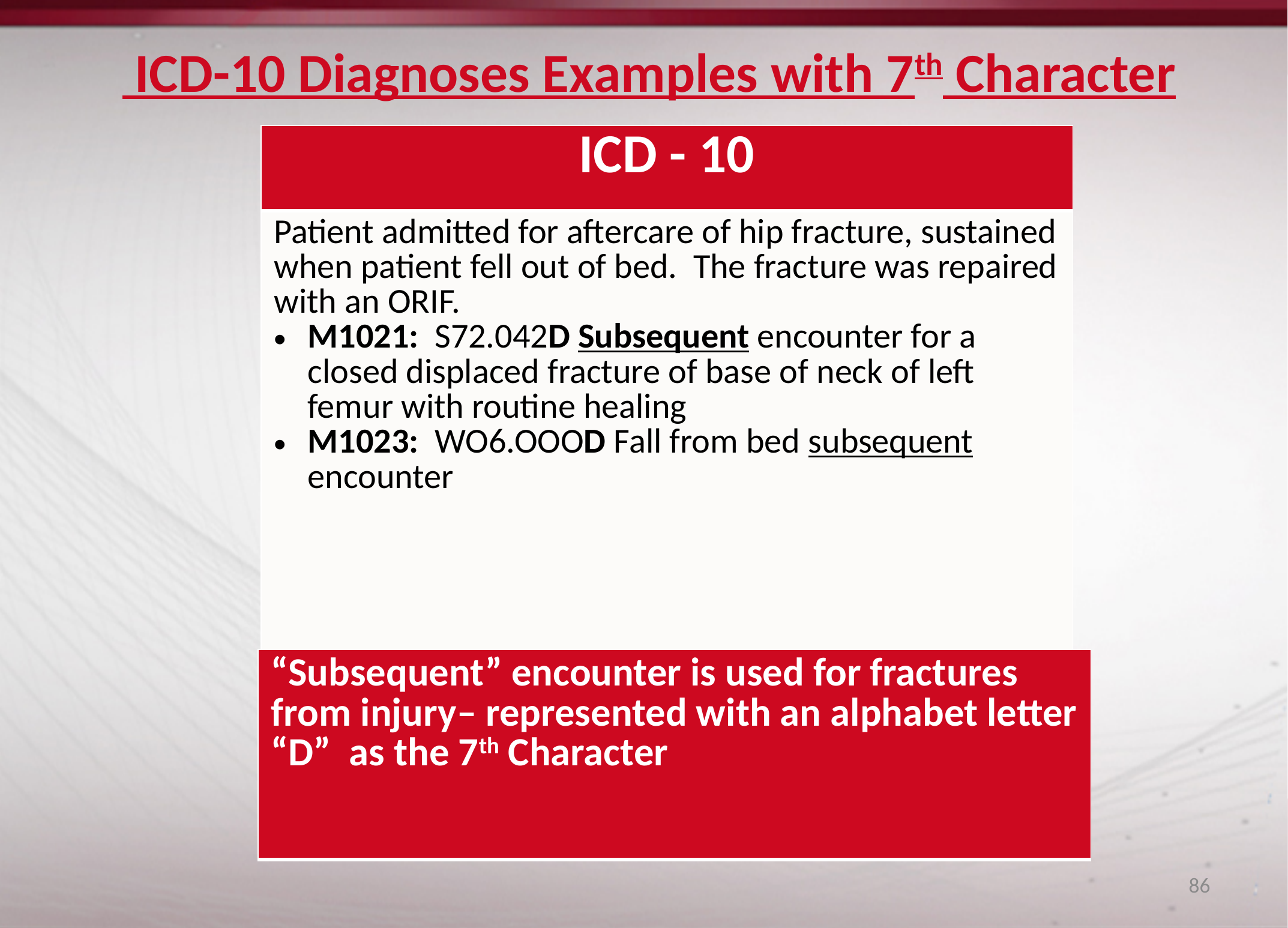

# ICD-10 Diagnoses Examples with 7th Character
| ICD - 10 |
| --- |
| Patient admitted for aftercare of hip fracture, sustained when patient fell out of bed. The fracture was repaired with an ORIF. M1021: S72.042D Subsequent encounter for a closed displaced fracture of base of neck of left femur with routine healing M1023: WO6.OOOD Fall from bed subsequent encounter |
| “Subsequent” encounter is used for fractures from injury– represented with an alphabet letter “D” as the 7th Character |
| --- |
86